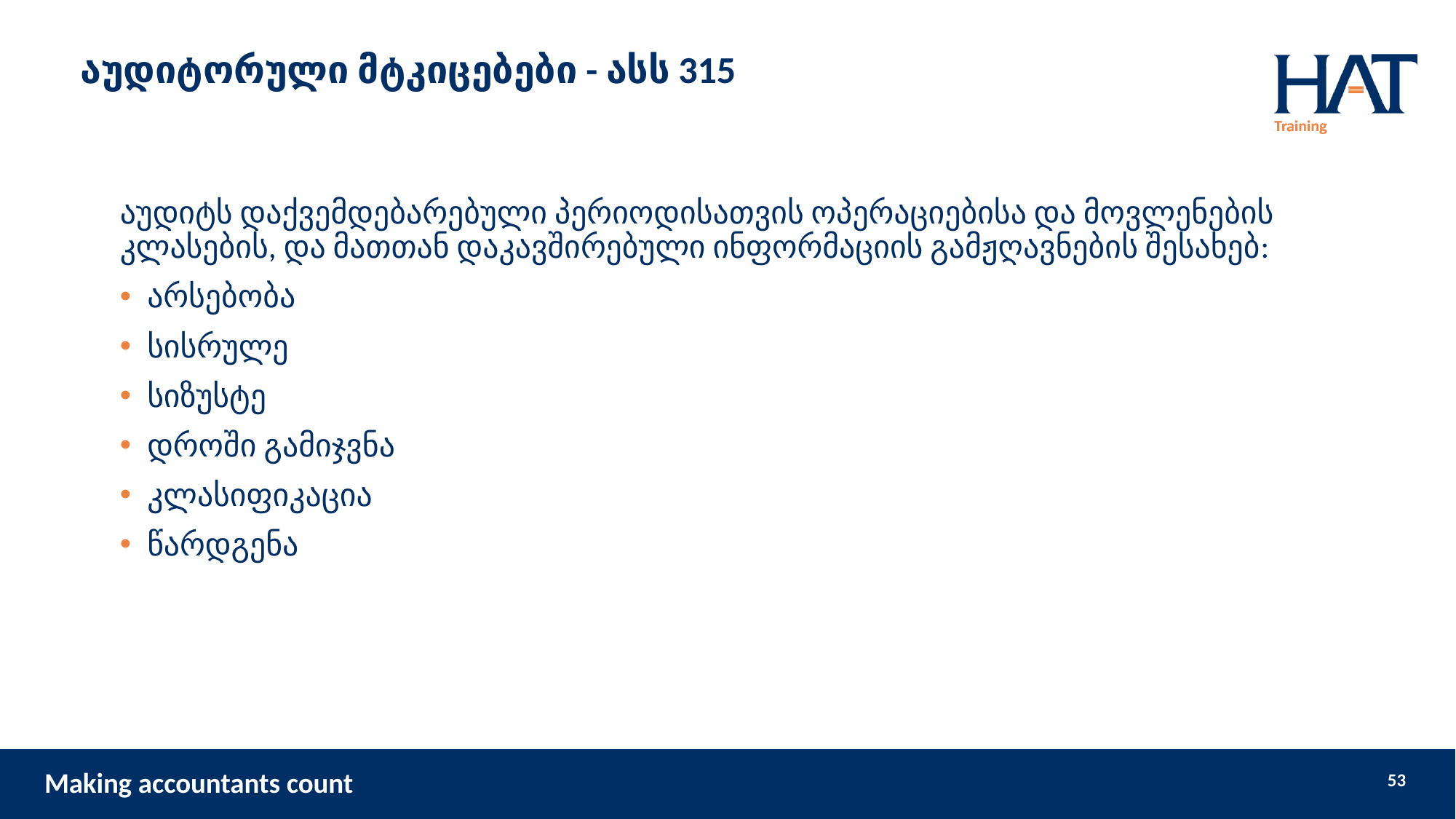

# აუდიტორული მტკიცებები - ასს 315
აუდიტს დაქვემდებარებული პერიოდისათვის ოპერაციებისა და მოვლენების კლასების, და მათთან დაკავშირებული ინფორმაციის გამჟღავნების შესახებ:
არსებობა
სისრულე
სიზუსტე
დროში გამიჯვნა
კლასიფიკაცია
წარდგენა

53